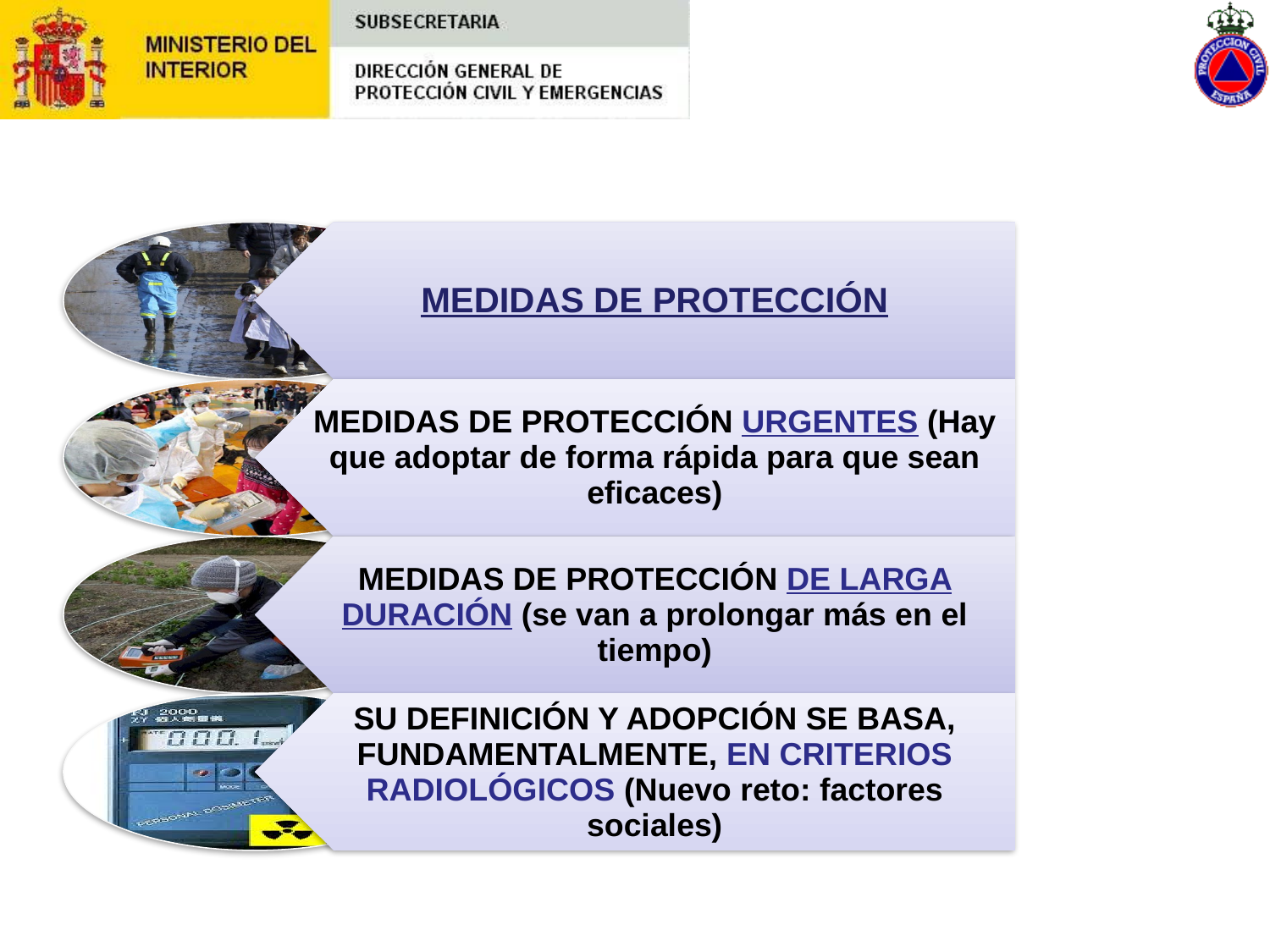

#
MEDIDAS DE PROTECCIÓN
MEDIDAS DE PROTECCIÓN URGENTES (Hay que adoptar de forma rápida para que sean eficaces)
MEDIDAS DE PROTECCIÓN DE LARGA DURACIÓN (se van a prolongar más en el tiempo)
SU DEFINICIÓN Y ADOPCIÓN SE BASA, FUNDAMENTALMENTE, EN CRITERIOS RADIOLÓGICOS (Nuevo reto: factores sociales)